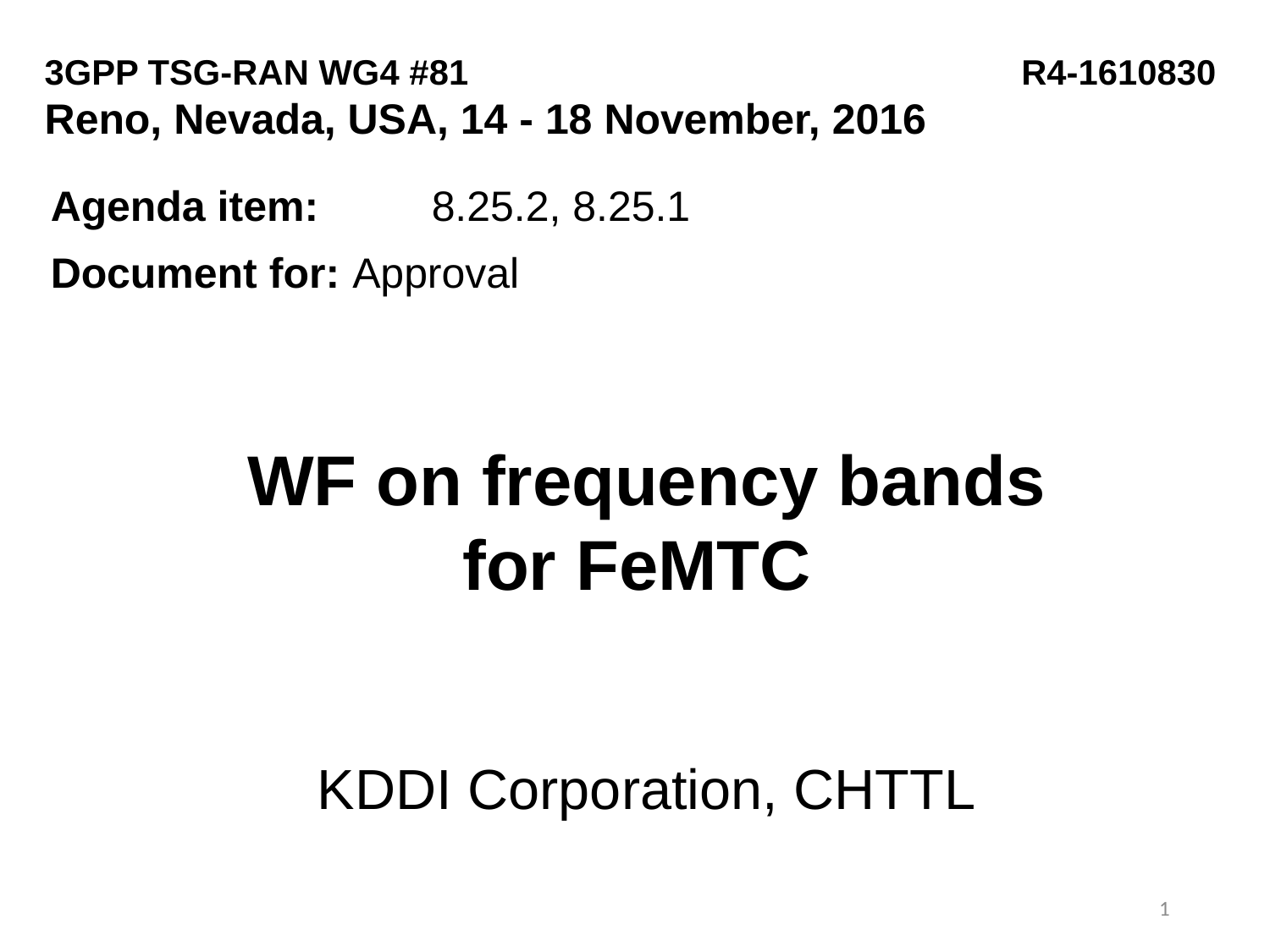

3GPP TSG-RAN WG4 #81			         R4-1610830
Reno, Nevada, USA, 14 - 18 November, 2016
Agenda item:	8.25.2, 8.25.1
Document for:	Approval

WF on frequency bands
for FeMTC

KDDI Corporation, CHTTL
1